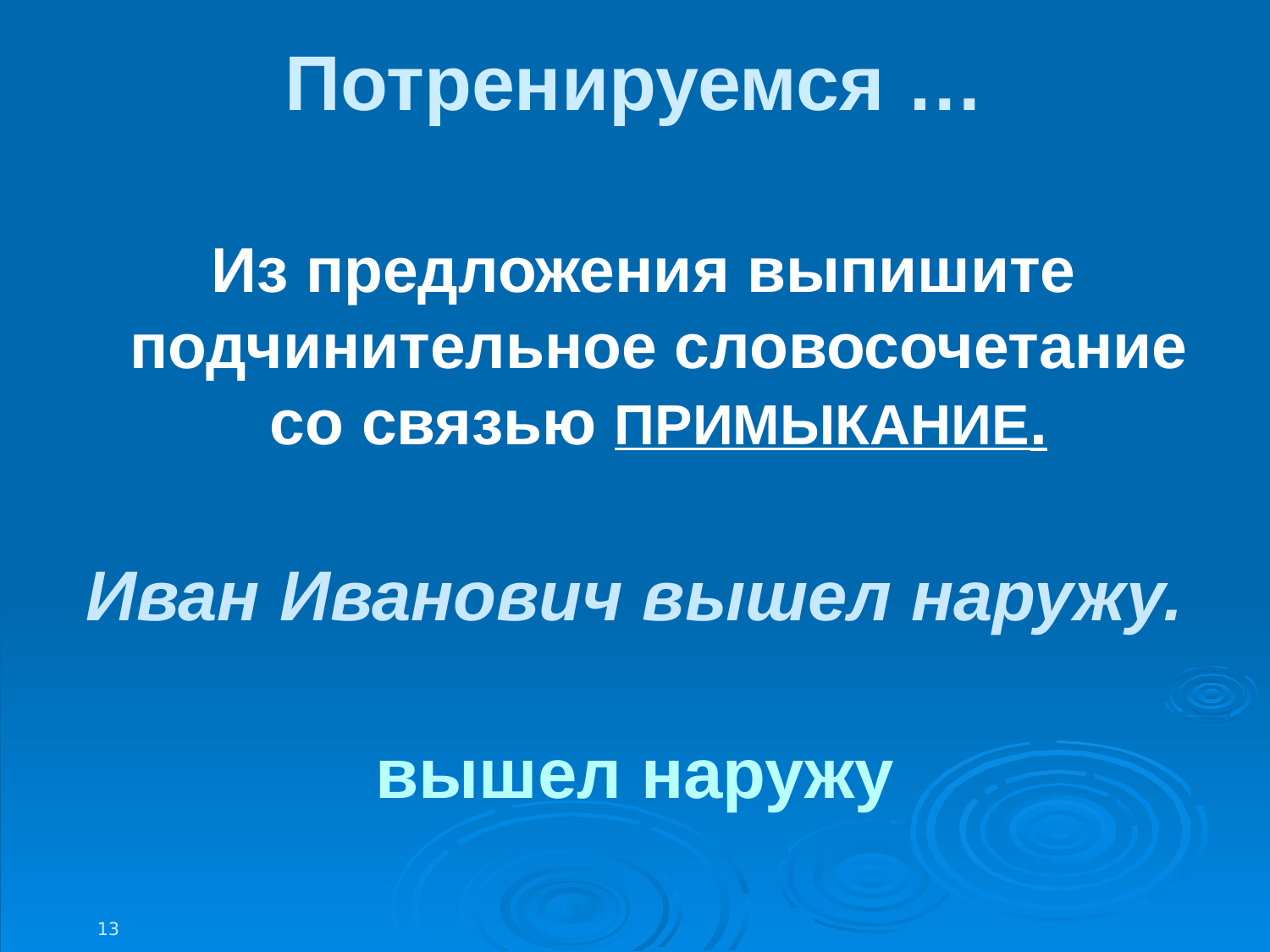

Из предложения выпишите подчинительное словосочетание со связью ПРИМЫКАНИЕ.

Иван Иванович вышел наружу.

вышел наружу
Потренируемся …
13